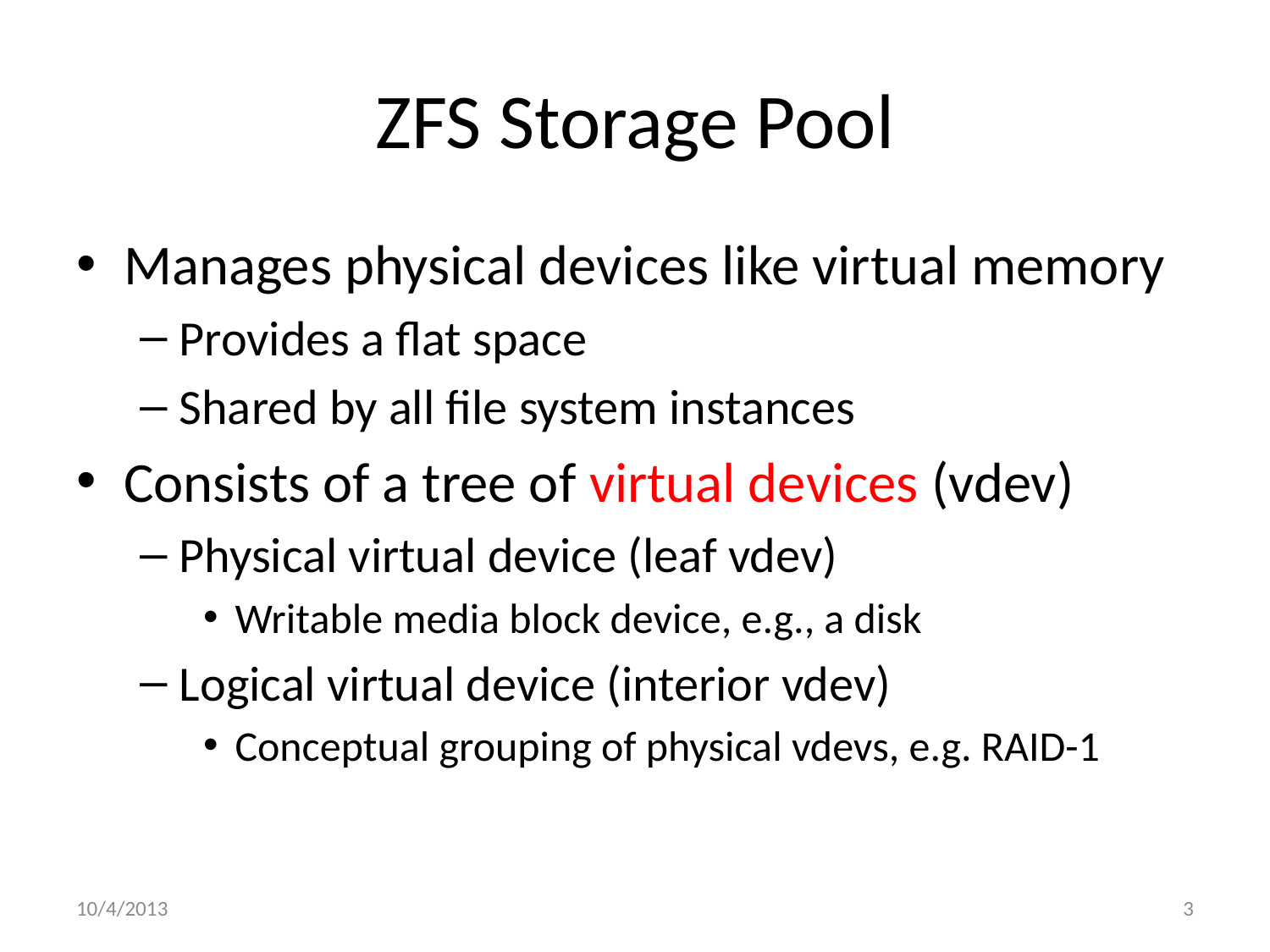

# ZFS Storage Pool
Manages physical devices like virtual memory
Provides a flat space
Shared by all file system instances
Consists of a tree of virtual devices (vdev)
Physical virtual device (leaf vdev)
Writable media block device, e.g., a disk
Logical virtual device (interior vdev)
Conceptual grouping of physical vdevs, e.g. RAID-1
10/4/2013
3